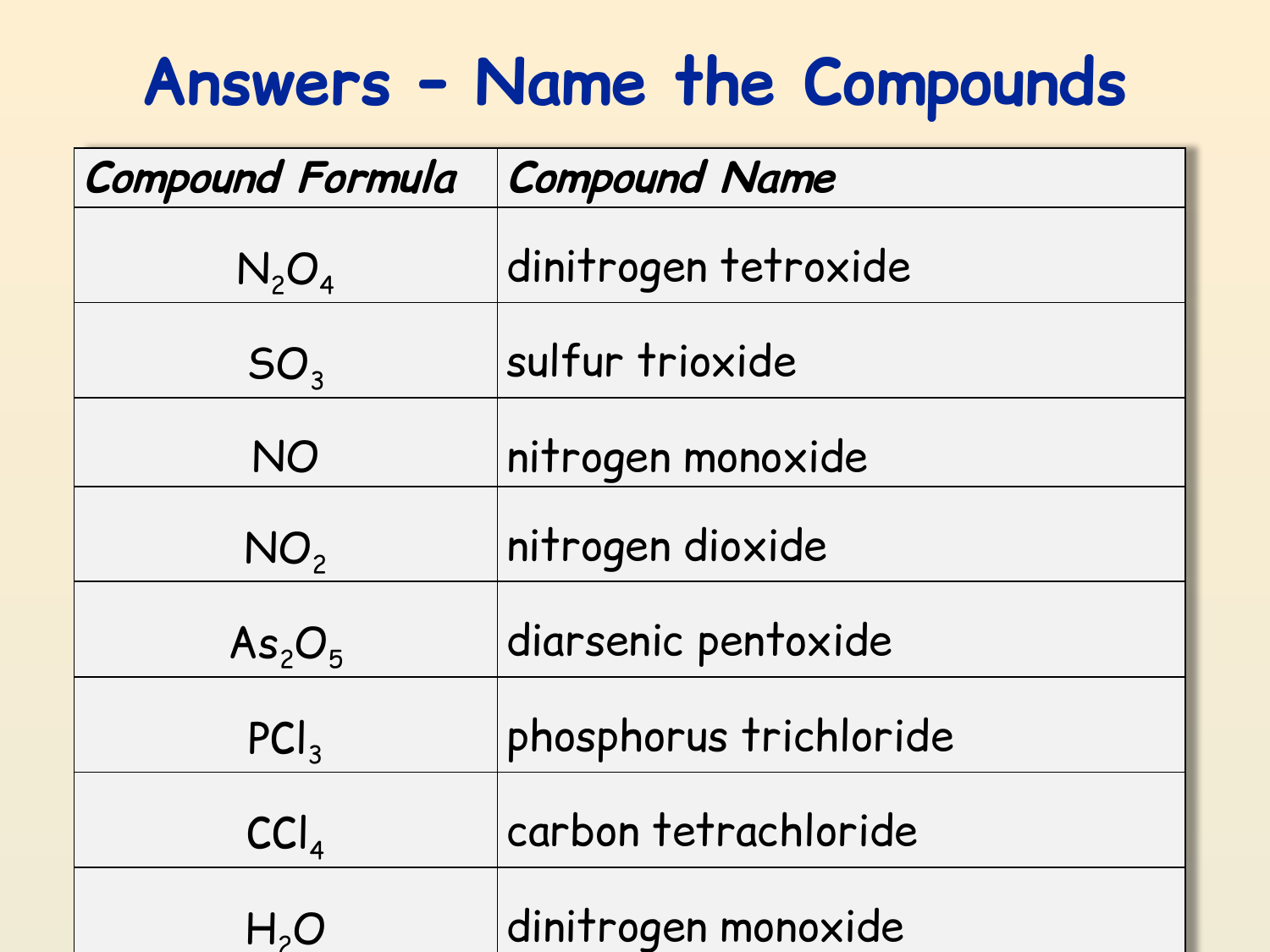

# Answers – Name the Compounds
| Compound Formula | Compound Name |
| --- | --- |
| N2O4 | dinitrogen tetroxide |
| SO3 | sulfur trioxide |
| NO | nitrogen monoxide |
| NO2 | nitrogen dioxide |
| As2O5 | diarsenic pentoxide |
| PCl3 | phosphorus trichloride |
| CCl4 | carbon tetrachloride |
| H2O | dinitrogen monoxide |
| SeF6 | selenium hexafluoride |